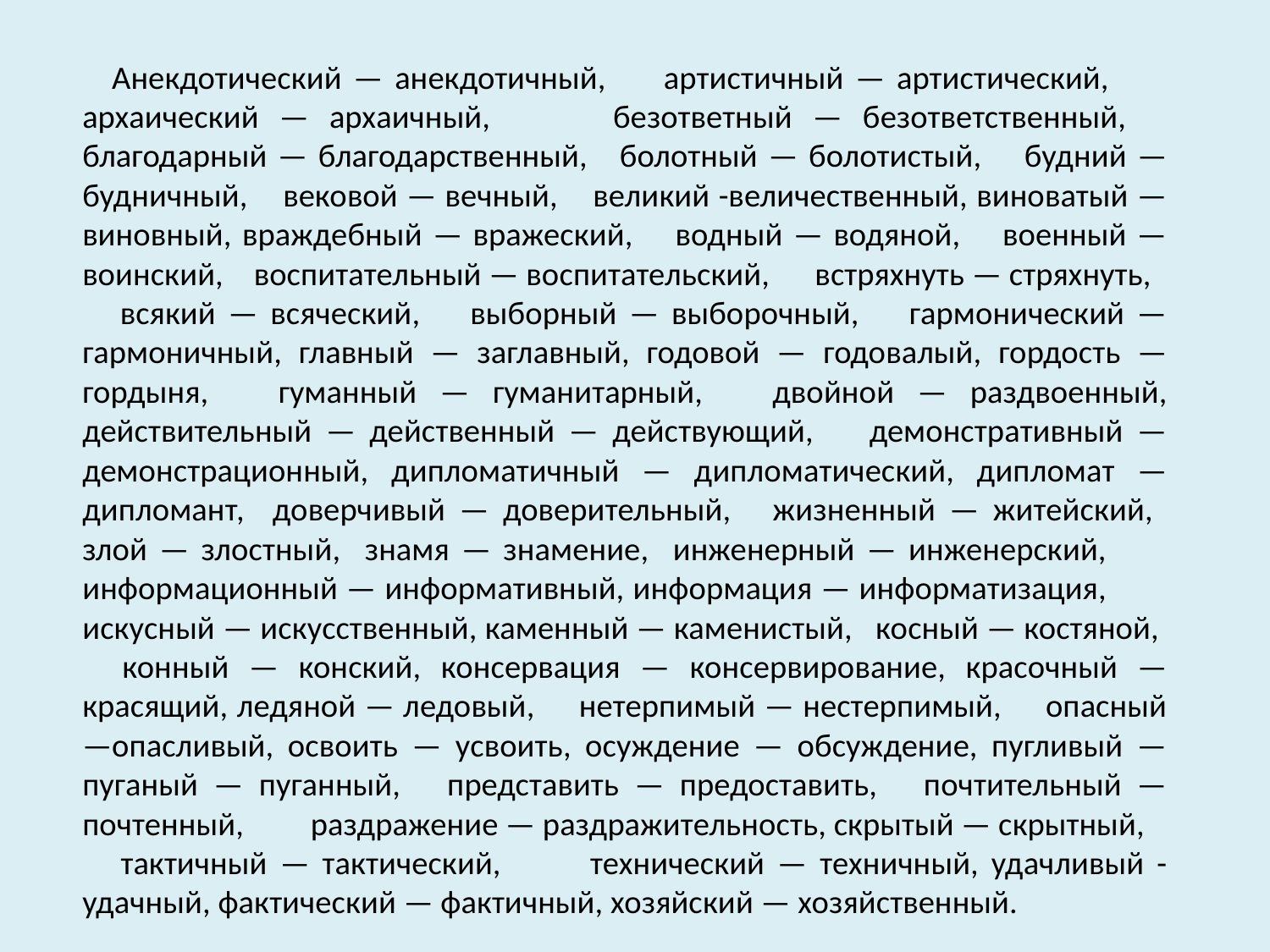

Анекдотический — анекдотичный,     артистичный — артистический,      архаический — архаичный,      безответный — безответственный,   благодарный — благодарственный,   болотный — болотистый,    будний — будничный,    вековой — вечный,    великий -величественный, виноватый — виновный, враждебный — вражеский,    водный — водяной,    военный — воинский,    воспитательный — воспитательский,      встряхнуть — стряхнуть,      всякий — всяческий,    выборный — выборочный,    гармонический — гармоничный, главный — заглавный, годовой — годовалый, гордость — гордыня,   гуманный — гуманитарный,   двойной — раздвоенный, действительный — действенный — действующий,    демонстративный — демонстрационный, дипломатичный — дипломатический, дипломат — дипломант,  доверчивый — доверительный,   жизненный — житейский,  злой — злостный,  знамя — знамение,  инженерный — инженерский,      информационный — информативный, информация — информатизация,        искусный — искусственный, каменный — каменистый,   косный — костяной,    конный — конский, консервация — консервирование, красочный — красящий, ледяной — ледовый,     нетерпимый — нестерпимый,     опасный —опасливый, освоить — усвоить, осуждение — обсуждение, пугливый — пуганый — пуганный,   представить — предоставить,   почтительный — почтенный,         раздражение — раздражительность, скрытый — скрытный,       тактичный — тактический,       технический — техничный, удачливый - удачный, фактический — фактичный, хозяйский — хозяйственный.